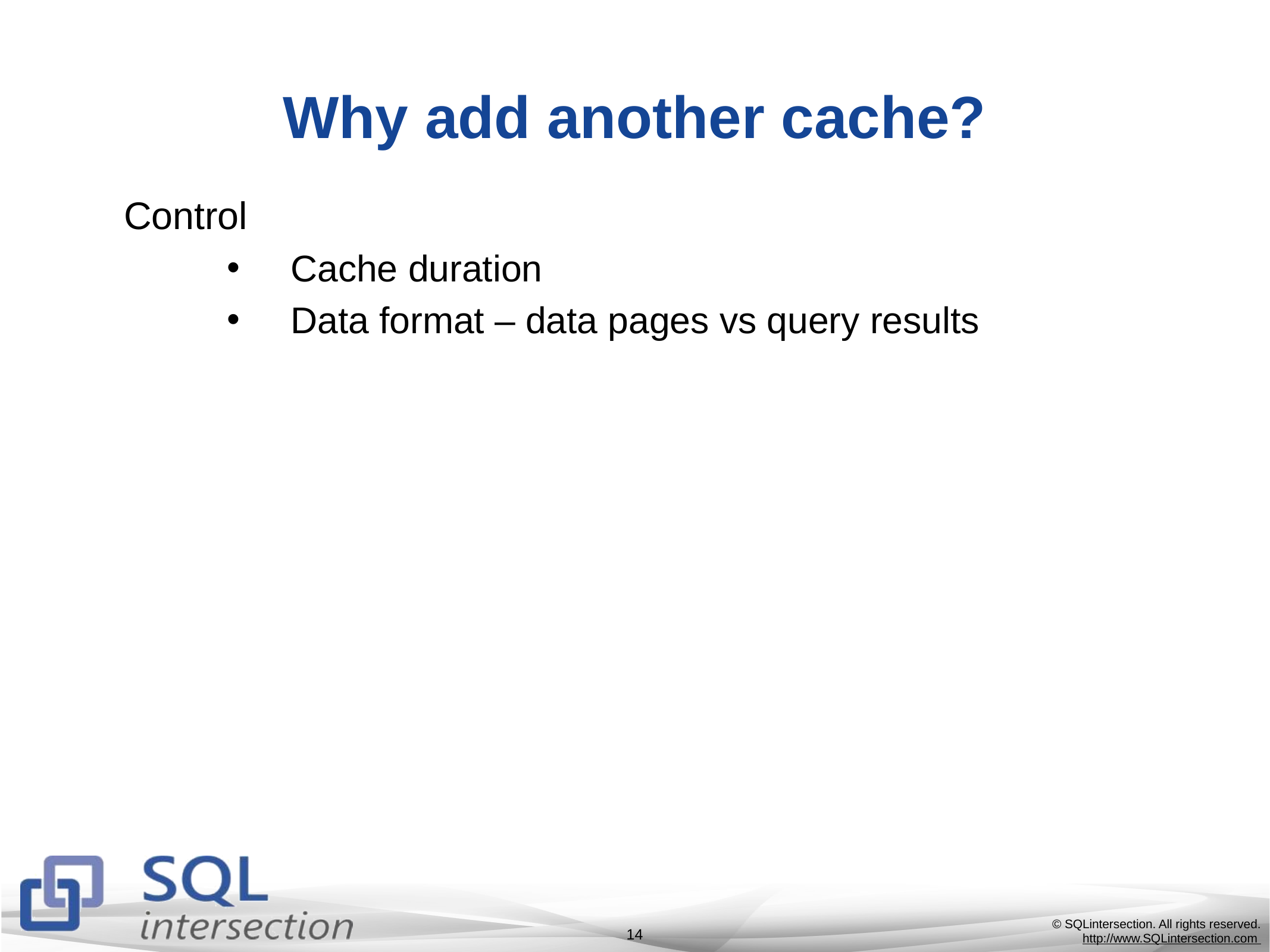

# Why add another cache?
Control
Cache duration
Data format – data pages vs query results